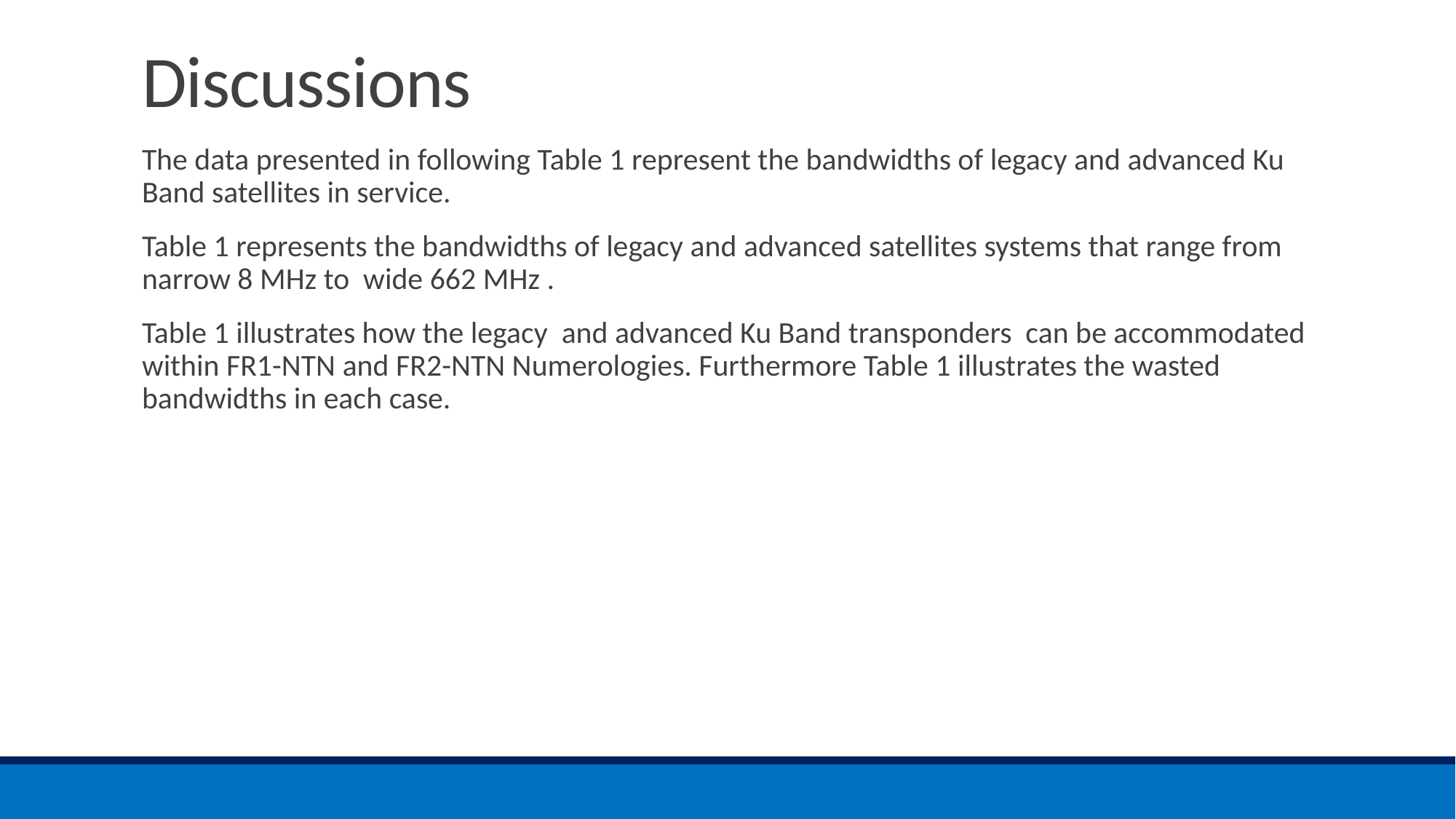

# Discussions
The data presented in following Table 1 represent the bandwidths of legacy and advanced Ku Band satellites in service.
Table 1 represents the bandwidths of legacy and advanced satellites systems that range from narrow 8 MHz to  wide 662 MHz .
Table 1 illustrates how the legacy  and advanced Ku Band transponders  can be accommodated within FR1-NTN and FR2-NTN Numerologies. Furthermore Table 1 illustrates the wasted bandwidths in each case.